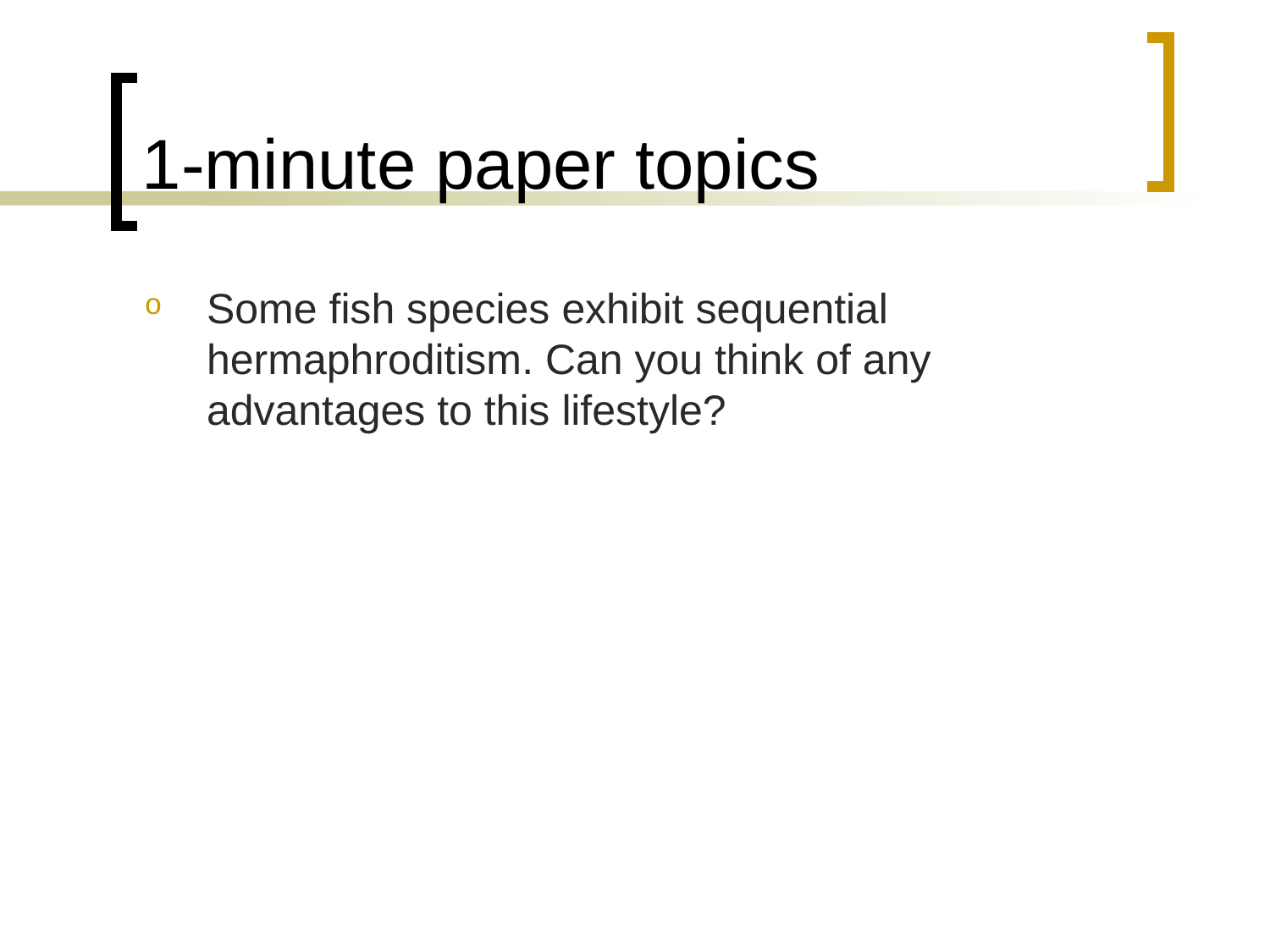

# 1-minute paper topics
Some fish species exhibit sequential hermaphroditism. Can you think of any advantages to this lifestyle?